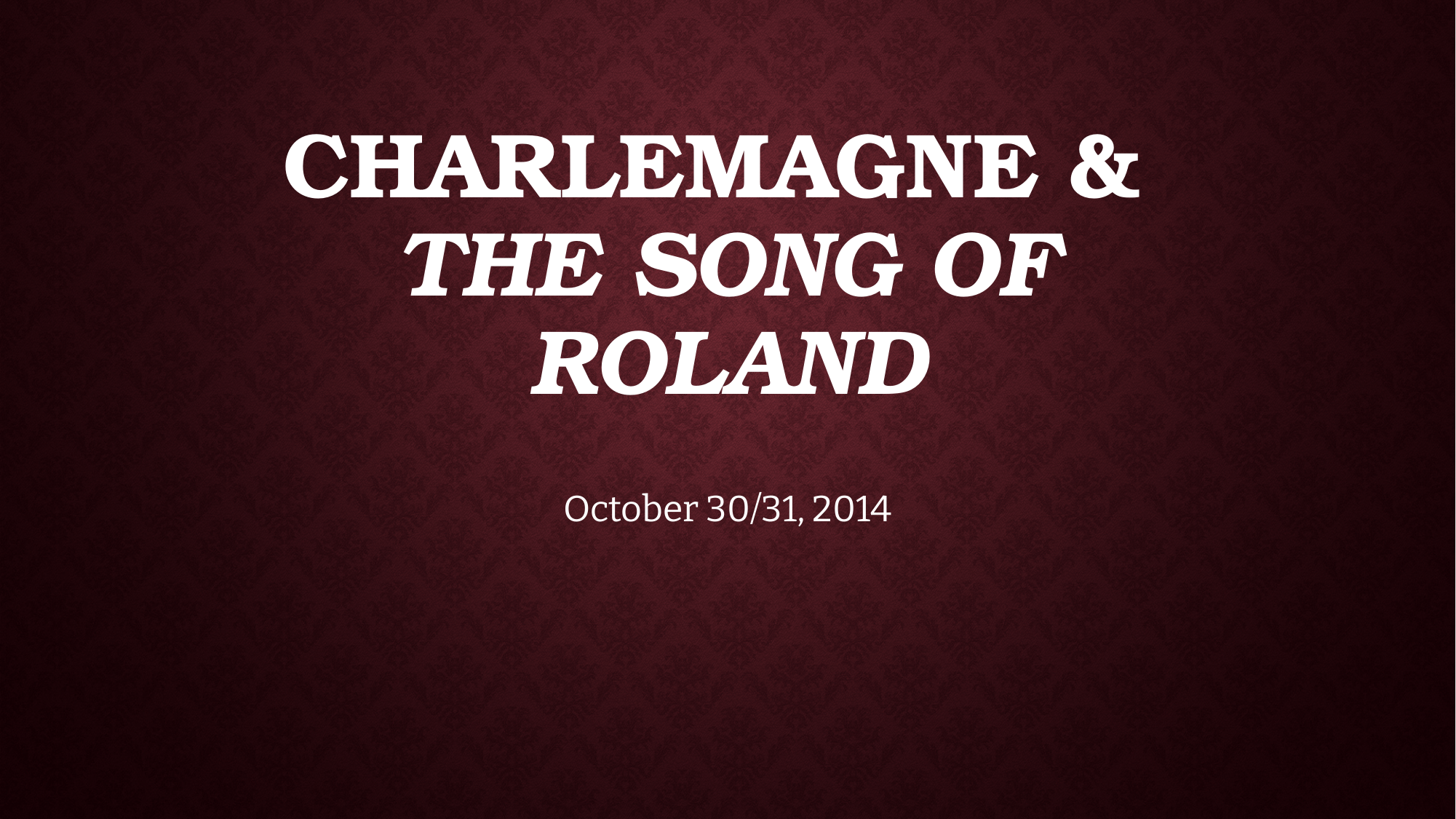

# Charlemagne & the Song of Roland
October 30/31, 2014